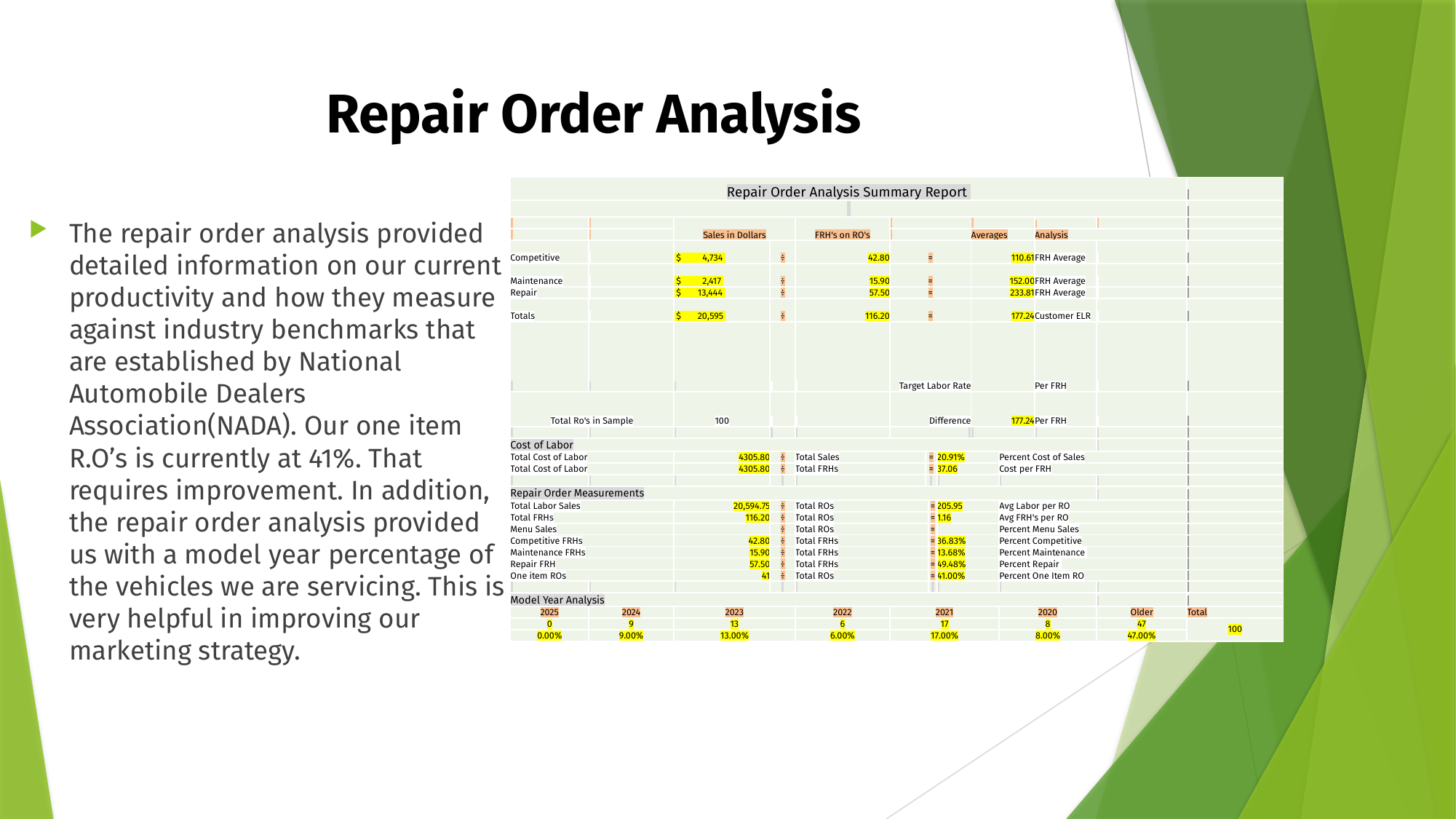

# Repair Order Analysis
| Repair Order Analysis Summary Report |  |  |  |  |  |  |  |  |  |  |  |  |  |
| --- | --- | --- | --- | --- | --- | --- | --- | --- | --- | --- | --- | --- | --- |
|  |  |  |  |  |  |  |  |  |  |  |  |  |  |
|  |  | Sales in Dollars |  | FRH's on RO's |  |  |  |  |  |  |  |  |  |
|  |  |  |  |  |  |  |  |  | Averages | Analysis | Analysis |  |  |
| Competitive |  | $ 4,734 | ÷ | 42.80 | = |  |  |  | 110.61 | FRH Average | FRH Average |  |  |
| Maintenance |  | $ 2,417 | ÷ | 15.90 | = |  |  |  | 152.00 | FRH Average | FRH Average |  |  |
| Repair |  | $ 13,444 | ÷ | 57.50 | = |  |  |  | 233.81 | FRH Average | FRH Average |  |  |
| Totals |  | $ 20,595 | ÷ | 116.20 | = |  |  |  | 177.24 | Customer ELR | Customer ELR |  |  |
|  |  |  |  |  | Target Labor Rate |  |  |  |  | Per FRH | Per FRH |  |  |
| Total Ro's in Sample |  | 100 |  |  | Difference |  |  |  | 177.24 | Per FRH | Per FRH |  |  |
|  |  |  |  |  |  |  |  |  |  |  |  |  |  |
| Cost of Labor |  |  |  |  |  |  |  |  |  |  |  |  |  |
| Total Cost of Labor |  | 4305.80 | ÷ | Total Sales | = | = |  | 20.91% |  | Percent Cost of Sales |  |  |  |
| Total Cost of Labor |  | 4305.80 | ÷ | Total FRHs | = | = |  | 37.06 |  | Cost per FRH |  |  |  |
|  |  |  |  |  |  |  |  |  |  |  |  |  |  |
| Repair Order Measurements |  |  |  |  |  |  |  |  |  |  |  |  |  |
| Total Labor Sales |  | 20,594.75 | ÷ | Total ROs | = |  | = | 205.95 |  | Avg Labor per RO |  |  |  |
| Total FRHs |  | 116.20 | ÷ | Total ROs | = |  | = | 1.16 |  | Avg FRH's per RO |  |  |  |
| Menu Sales |  |  | ÷ | Total ROs | = |  | = |  |  | Percent Menu Sales |  |  |  |
| Competitive FRHs |  | 42.80 | ÷ | Total FRHs | = |  | = | 36.83% |  | Percent Competitive |  |  |  |
| Maintenance FRHs |  | 15.90 | ÷ | Total FRHs | = |  | = | 13.68% |  | Percent Maintenance |  |  |  |
| Repair FRH |  | 57.50 | ÷ | Total FRHs | = |  | = | 49.48% |  | Percent Repair |  |  |  |
| One item ROs |  | 41 | ÷ | Total ROs | = |  | = | 41.00% |  | Percent One Item RO |  |  |  |
|  |  |  |  |  |  |  |  |  |  |  |  |  |  |
| Model Year Analysis |  |  |  |  |  |  |  |  |  |  |  |  |  |
| 2025 | 2024 | 2023 |  | 2022 | 2021 |  |  |  |  | 2020 |  | Older | Total |
| 0 | 9 | 13 |  | 6 | 17 |  |  |  |  | 8 |  | 47 | 100 |
| 0.00% | 9.00% | 13.00% |  | 6.00% | 17.00% |  |  |  |  | 8.00% |  | 47.00% |  |

The repair order analysis provided detailed information on our current productivity and how they measure against industry benchmarks that are established by National Automobile Dealers Association(NADA). Our one item R.O’s is currently at 41%. That requires improvement. In addition, the repair order analysis provided us with a model year percentage of the vehicles we are servicing. This is very helpful in improving our marketing strategy.